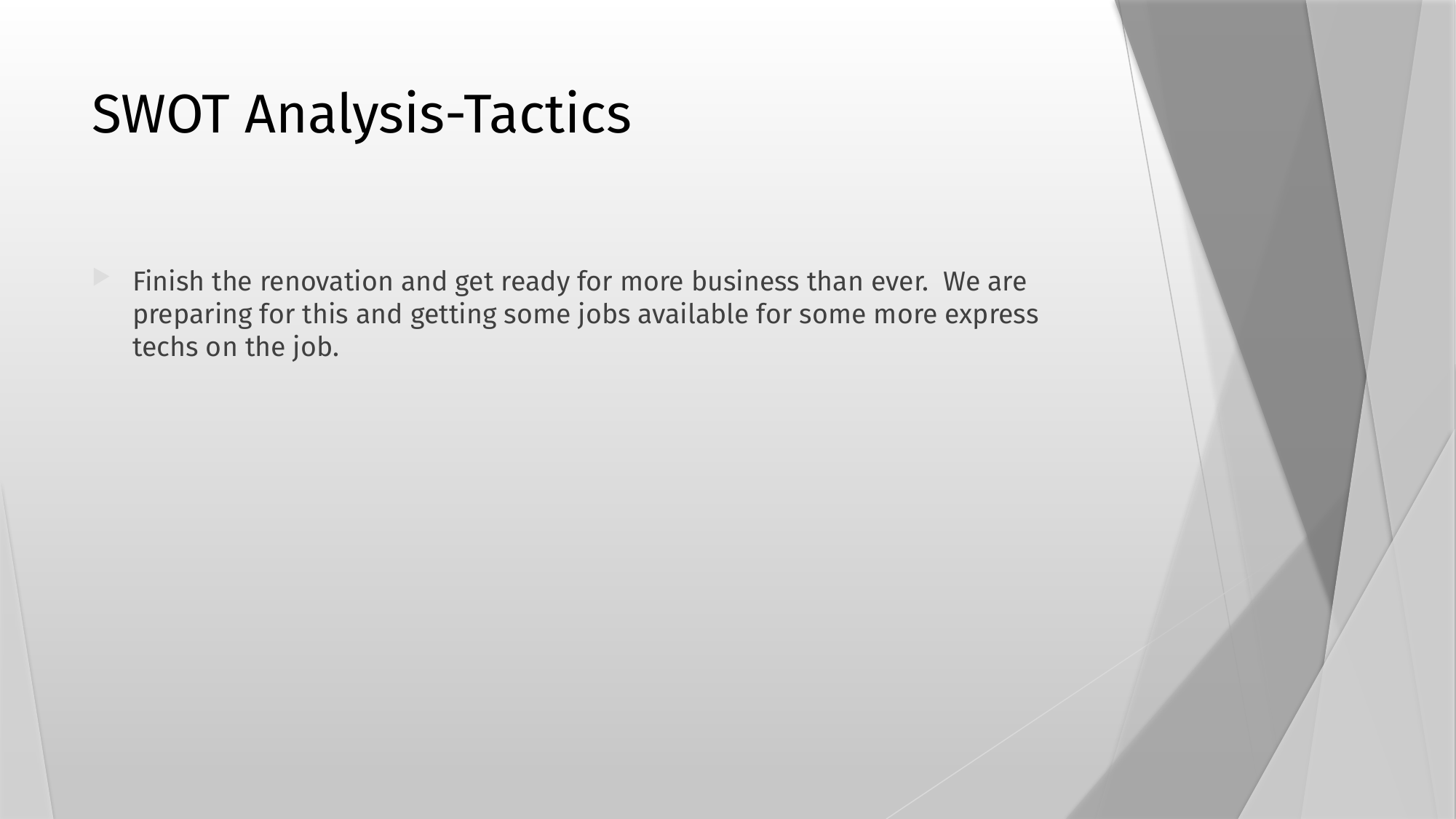

# SWOT Analysis-Tactics
Finish the renovation and get ready for more business than ever.  We are preparing for this and getting some jobs available for some more express techs on the job.